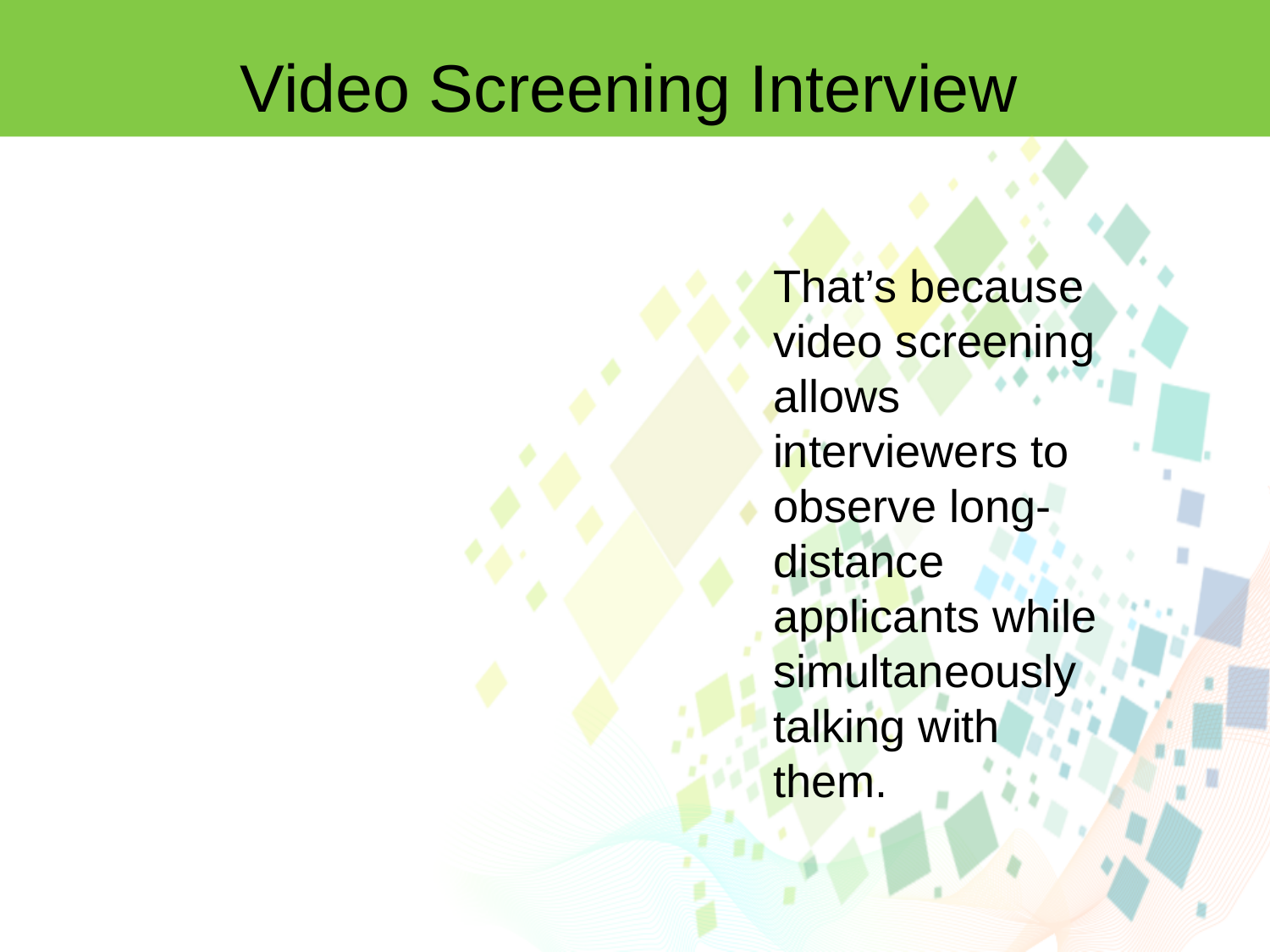

Video Screening Interview
That’s because video screening allows
interviewers to observe long-distance applicants while simultaneously talking with
them.